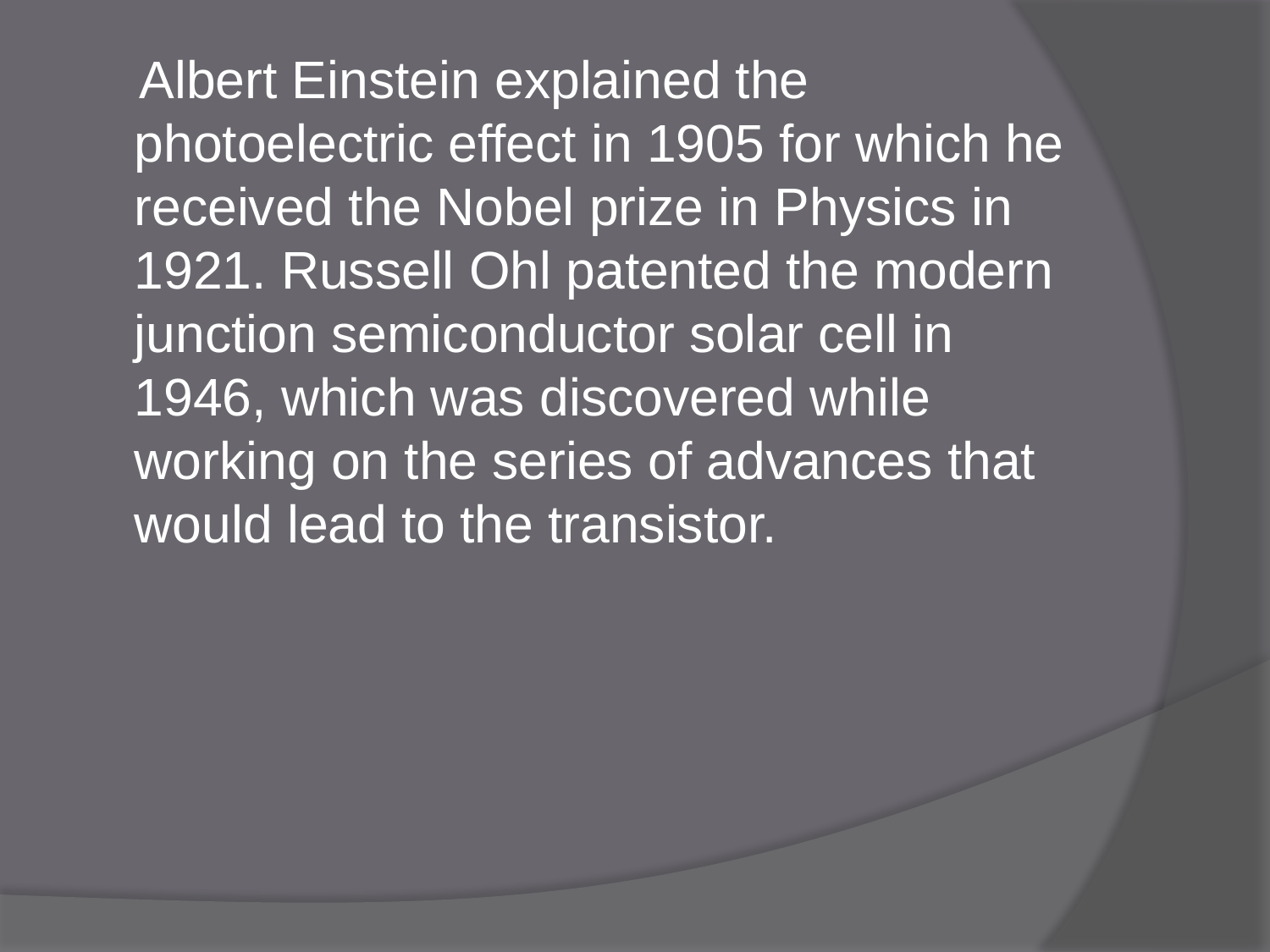

Albert Einstein explained the photoelectric effect in 1905 for which he received the Nobel prize in Physics in 1921. Russell Ohl patented the modern junction semiconductor solar cell in 1946, which was discovered while working on the series of advances that would lead to the transistor.